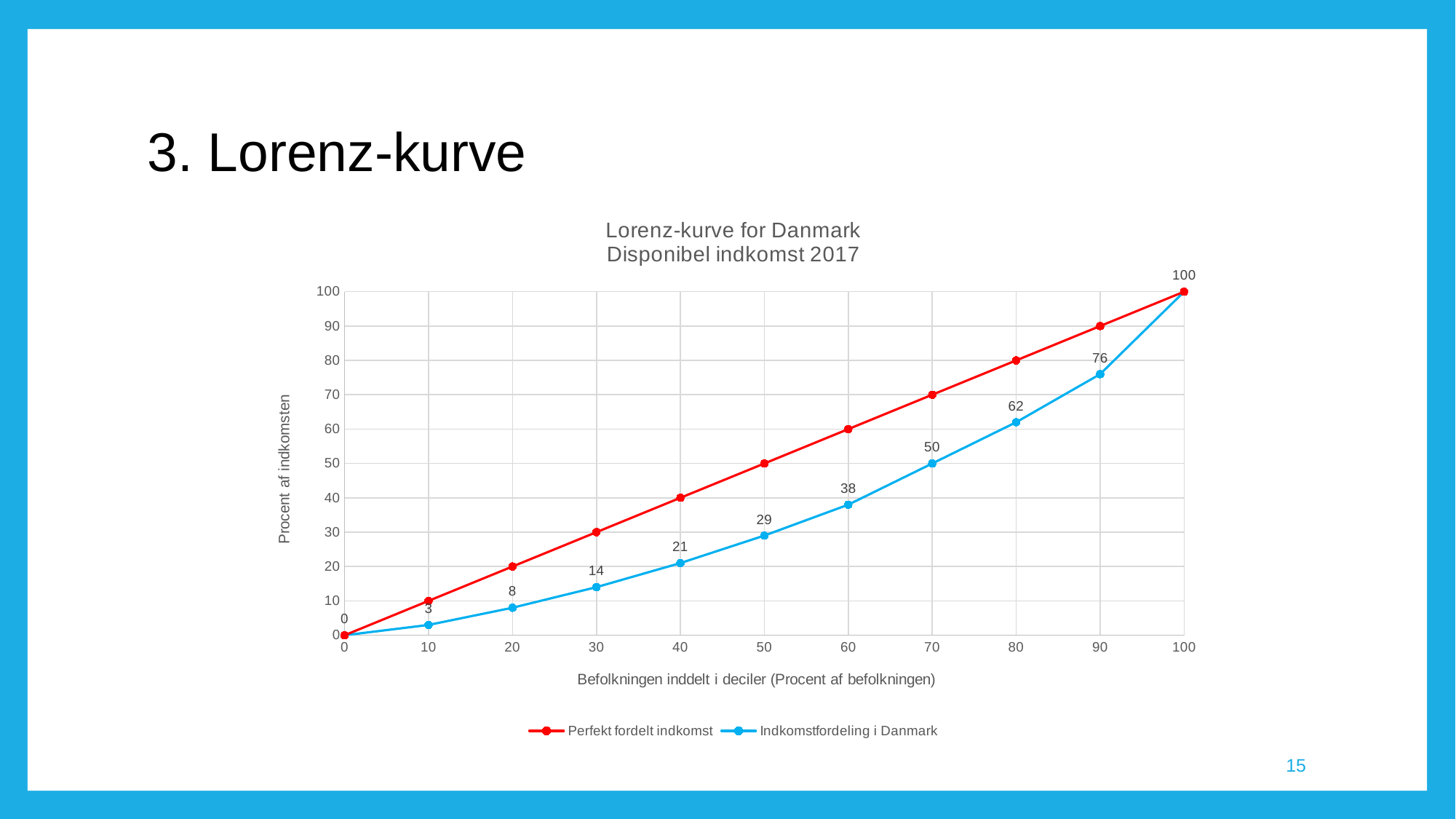

# 3. Lorenz-kurve

### Chart: Lorenz-kurve for Danmark
Disponibel indkomst 2017

| Category | Perfekt fordelt indkomst | Indkomstfordeling i Danmark |
|---|---|---|
15